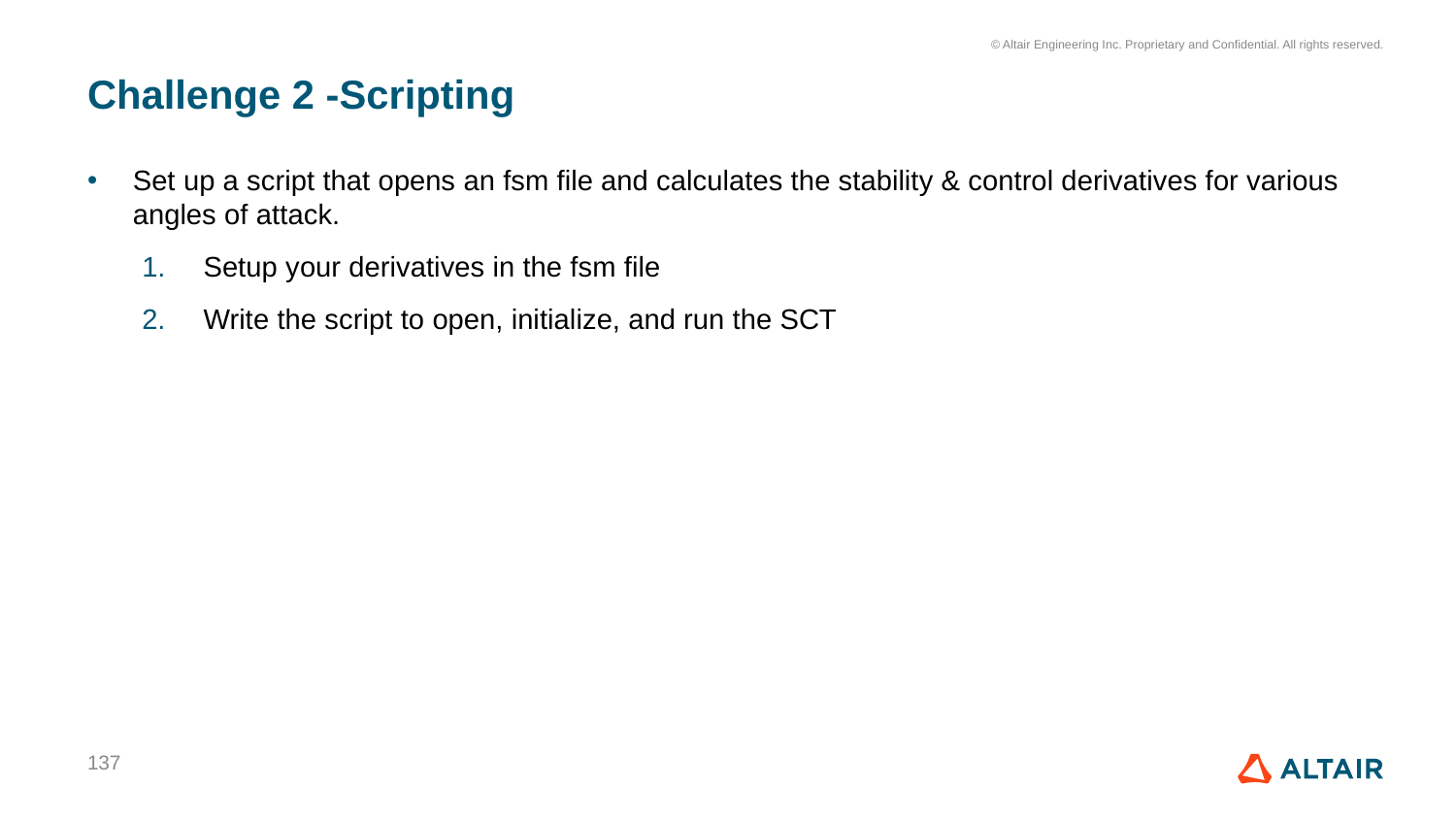

# Challenge 2 -Scripting
Set up a script that opens an fsm file and calculates the stability & control derivatives for various angles of attack.
Setup your derivatives in the fsm file
Write the script to open, initialize, and run the SCT
137